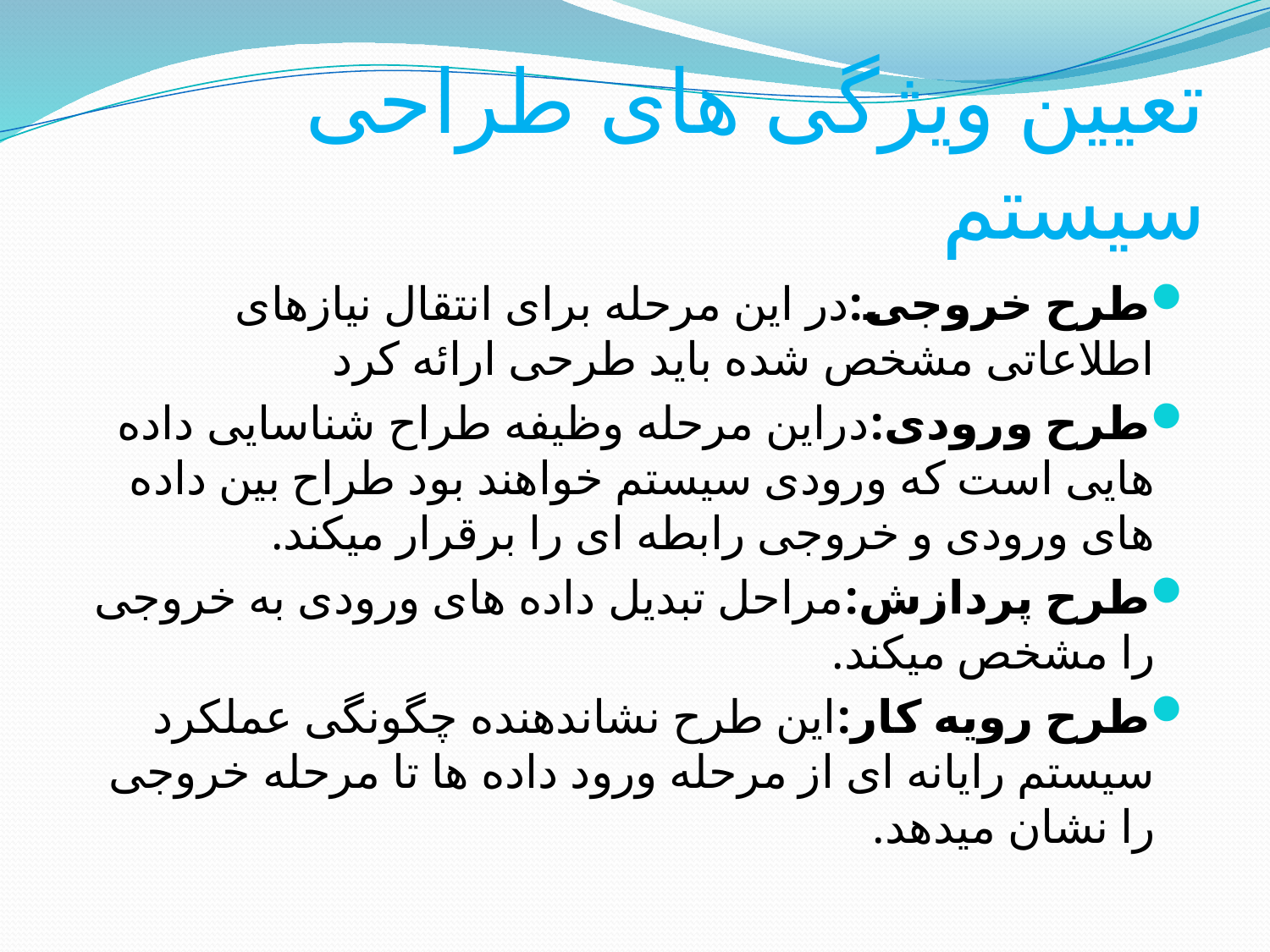

# تعیین ویژگی های طراحی سیستم
طرح خروجی:در این مرحله برای انتقال نیازهای  اطلاعاتی مشخص شده باید طرحی ارائه کرد
طرح ورودی:دراین مرحله وظیفه طراح شناسایی داده هایی است که ورودی سیستم خواهند بود طراح بین داده های ورودی و خروجی رابطه ای را برقرار میکند.
طرح پردازش:مراحل تبدیل داده های ورودی به خروجی را مشخص میکند.
طرح رویه کار:این طرح نشاندهنده چگونگی عملکرد سیستم رایانه ای از مرحله ورود داده ها تا مرحله خروجی را نشان میدهد.